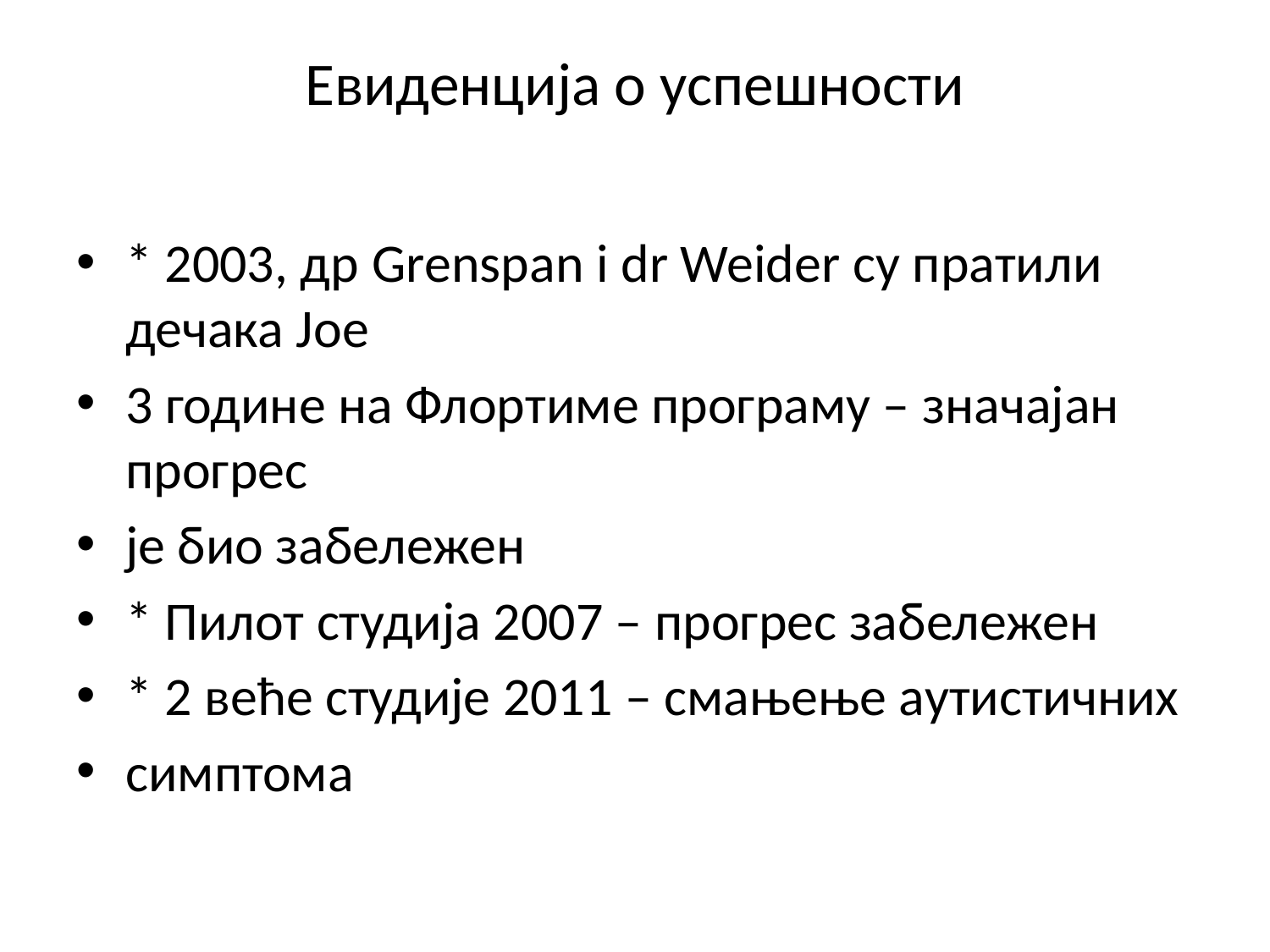

# Евиденција о успешности
* 2003, др Grenspan i dr Weider су пратили дечака Јое
3 године на Флортиме програму – значајан прогрес
је био забележен
* Пилот студија 2007 – прогрес забележен
* 2 веће студије 2011 – смањење аутистичних
симптома